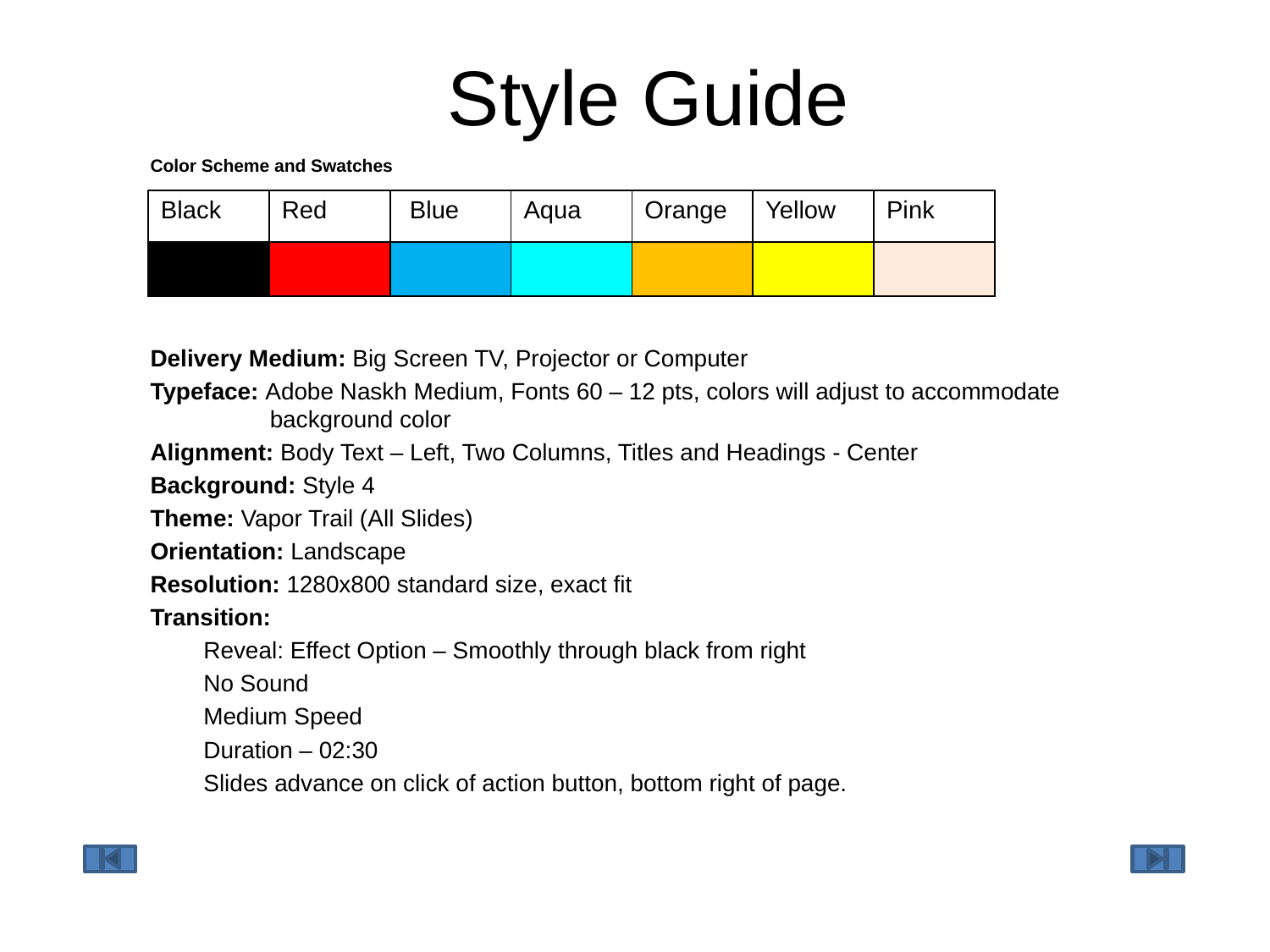

# Style Guide
Color Scheme and Swatches

Delivery Medium: Big Screen TV, Projector or Computer
Typeface: Adobe Naskh Medium, Fonts 60 – 12 pts, colors will adjust to accommodate background color
Alignment: Body Text – Left, Two Columns, Titles and Headings - Center
Background: Style 4
Theme: Vapor Trail (All Slides)
Orientation: Landscape
Resolution: 1280x800 standard size, exact fit
Transition:
Reveal: Effect Option – Smoothly through black from right
No Sound
Medium Speed
Duration – 02:30
Slides advance on click of action button, bottom right of page.

| Black | Red | Blue | Aqua | Orange | Yellow | Pink |
| --- | --- | --- | --- | --- | --- | --- |
|  |  |  |  |  |  |  |